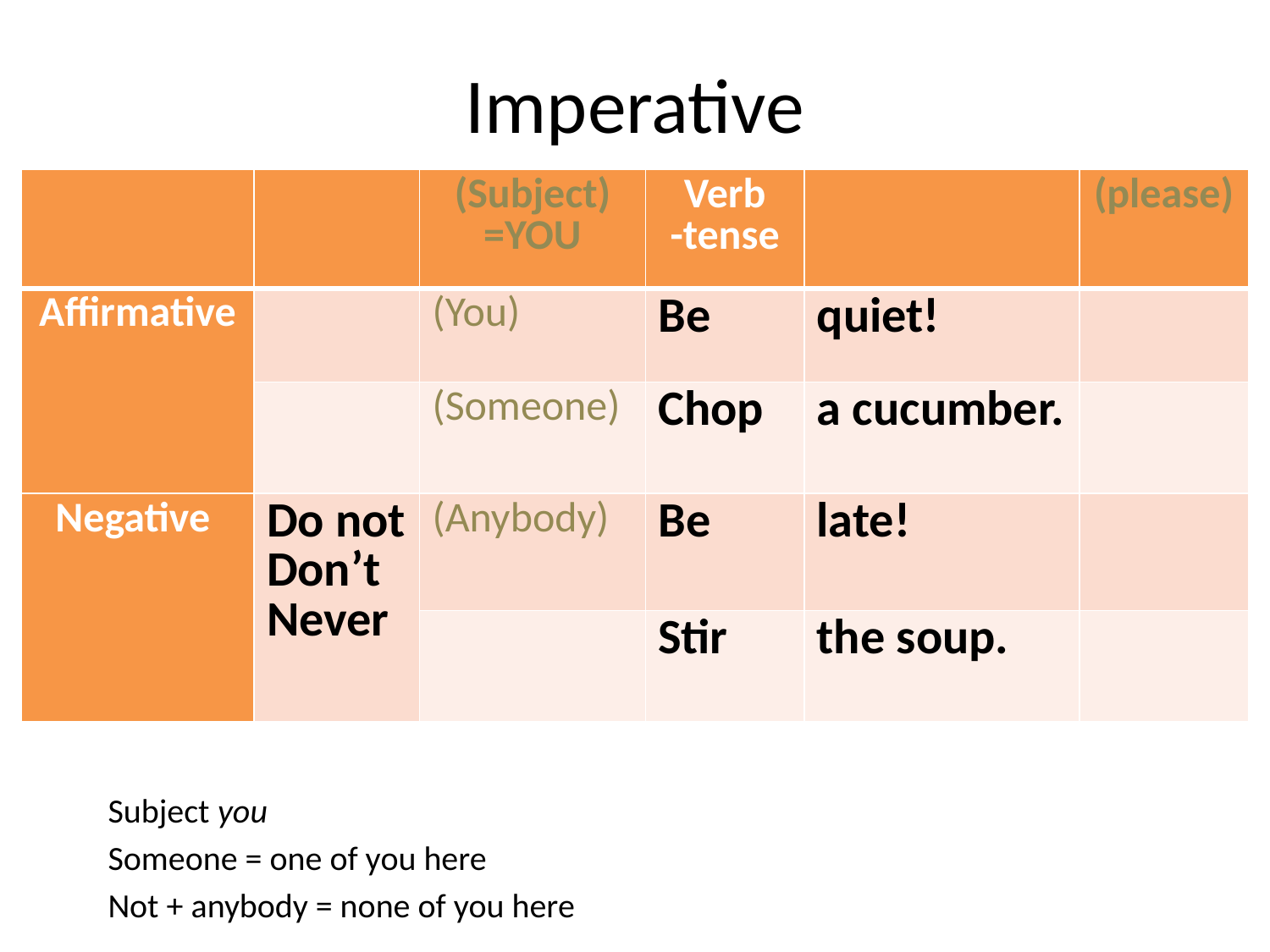

# Imperative
|  |  | (Subject) =YOU | Verb -tense |  | (please) |
| --- | --- | --- | --- | --- | --- |
| Affirmative |  | (You) | Be | quiet! |  |
|  |  | (Someone) | Chop | a cucumber. |  |
| Negative | Do not Don’t Never | (Anybody) | Be | late! |  |
|  |  |  | Stir | the soup. |  |
Subject you
Someone = one of you here
Not + anybody = none of you here